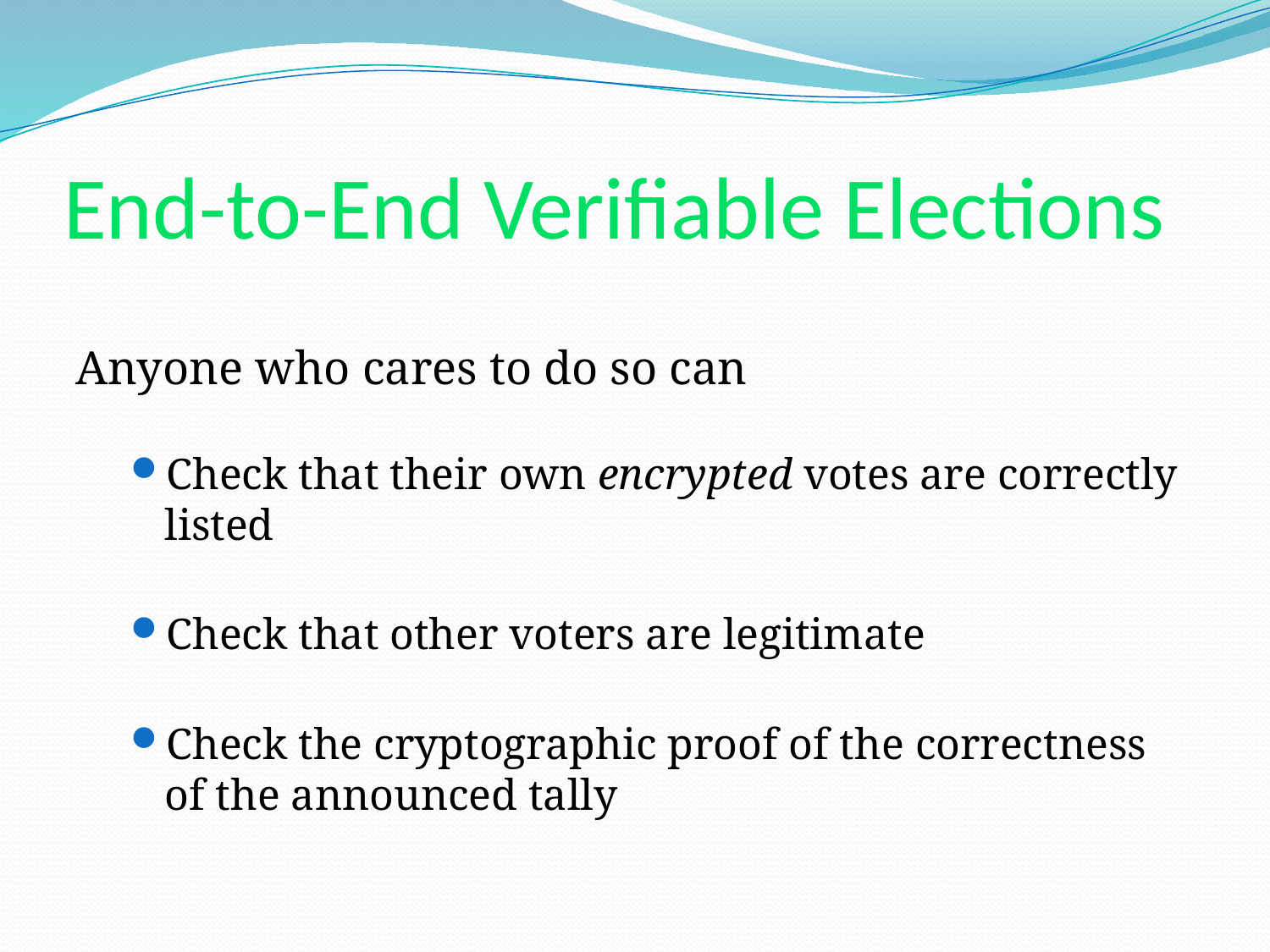

# End-to-End Verifiable Elections

Anyone who cares to do so can

Check that their own encrypted votes are correctly listed

Check that other voters are legitimate

Check the cryptographic proof of the correctness of the announced tally